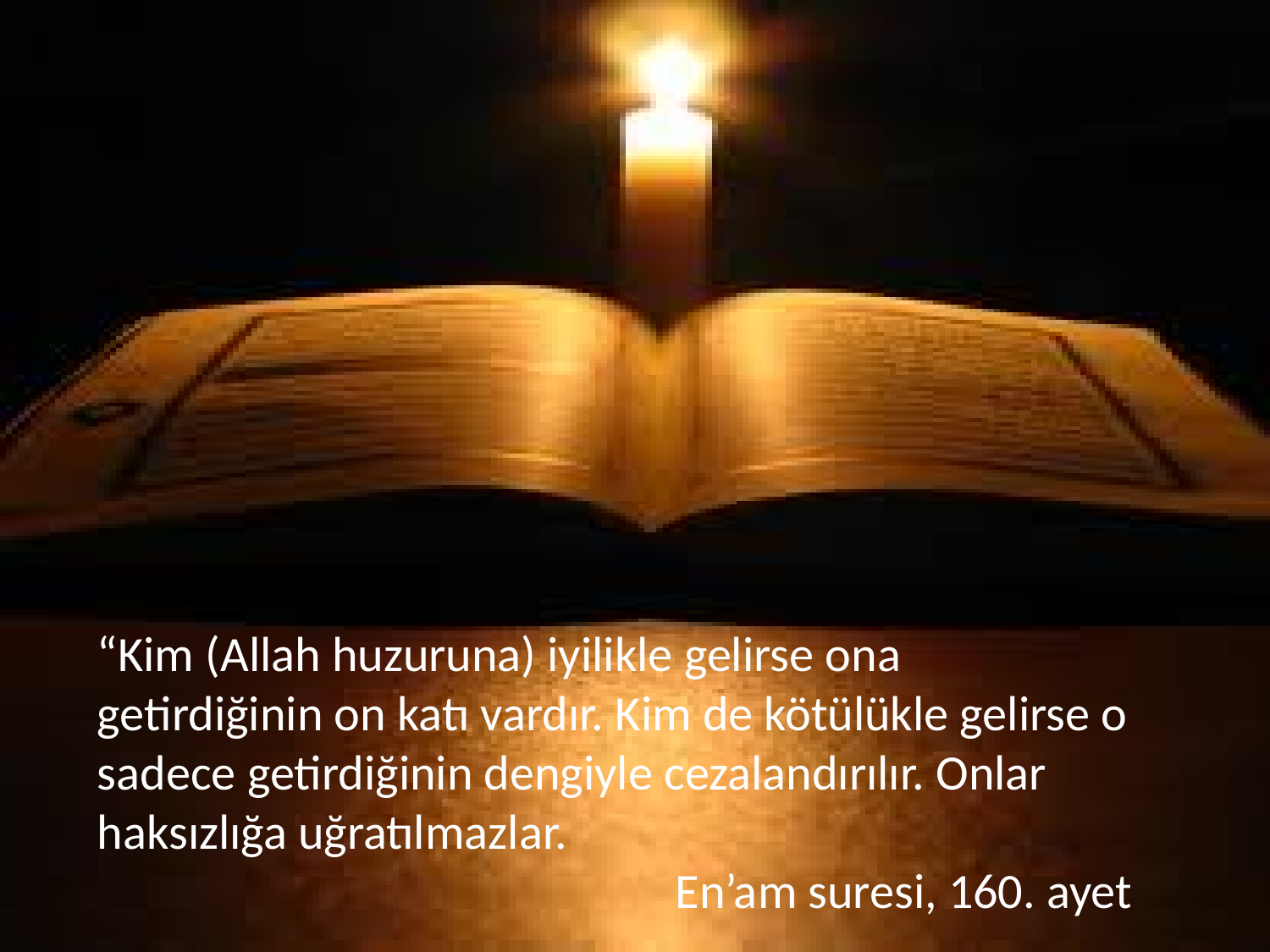

“Kim (Allah huzuruna) iyilikle gelirse ona getirdiğinin on katı vardır. Kim de kötülükle gelirse o sadece getirdiğinin dengiyle cezalandırılır. Onlar haksızlığa uğratılmazlar.
 En’am suresi, 160. ayet